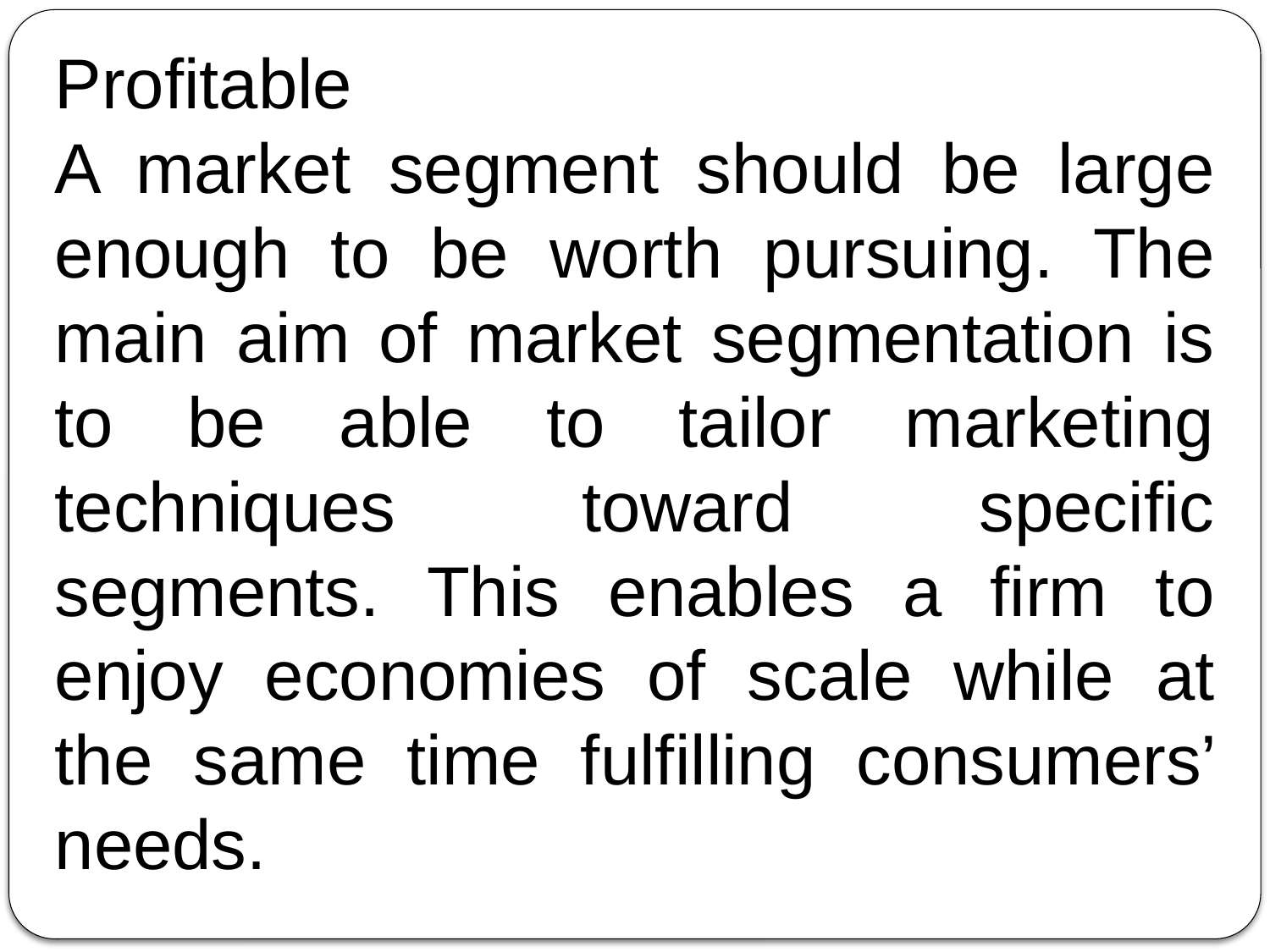

Profitable
A market segment should be large enough to be worth pursuing. The main aim of market segmentation is to be able to tailor marketing techniques toward specific segments. This enables a firm to enjoy economies of scale while at the same time fulfilling consumers’ needs.